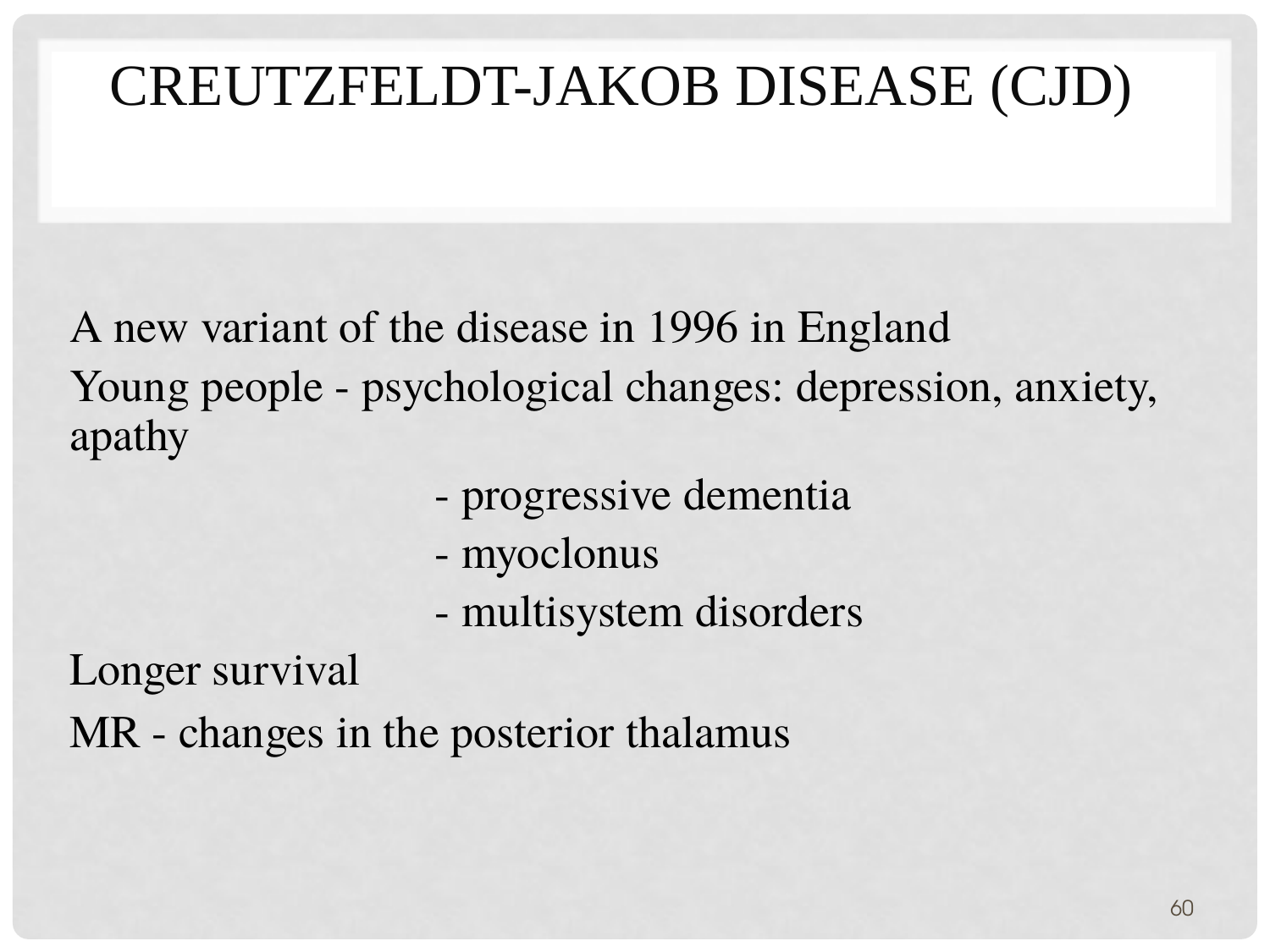

# Creutzfeldt-Jakob disease (CJD)

A new variant of the disease in 1996 in England
Young people - psychological changes: depression, anxiety, apathy
                                - progressive dementia
                                - myoclonus
                                - multisystem disorders
Longer survival
MR - changes in the posterior thalamus
60